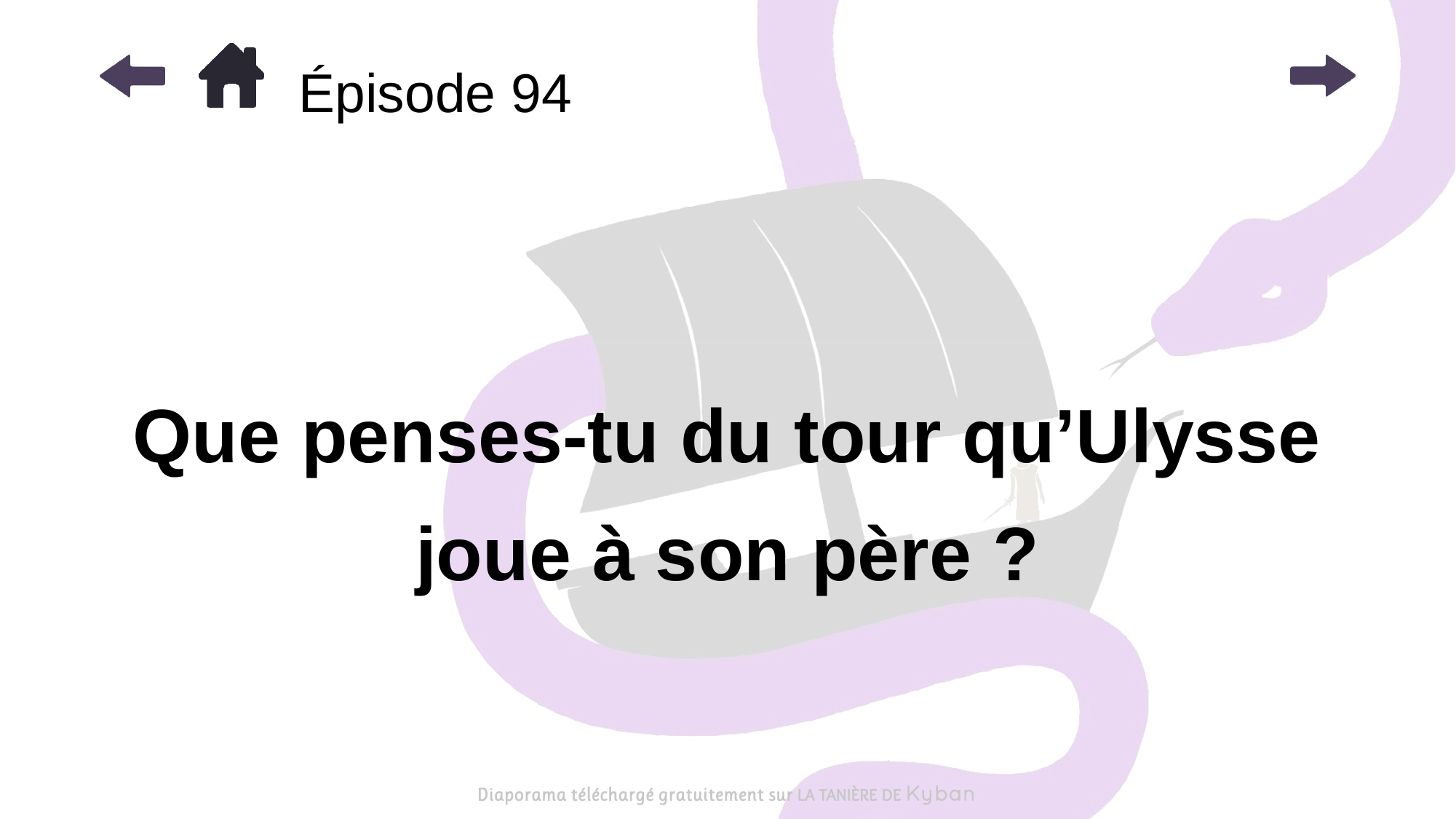

# Épisode 94
Que penses-tu du tour qu’Ulysse joue à son père ?